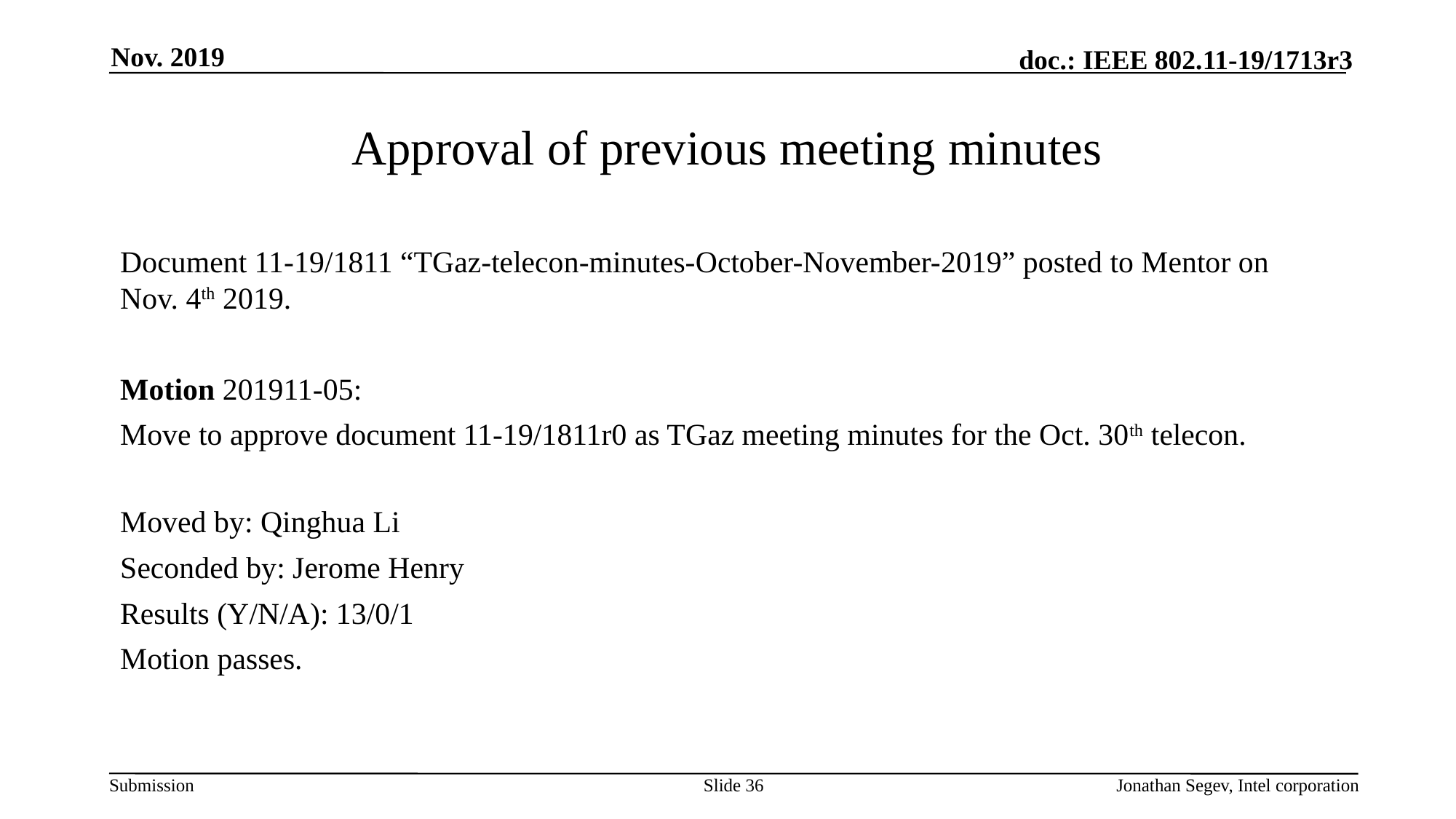

Nov. 2019
# Approval of previous meeting minutes
Document 11-19/1811 “TGaz-telecon-minutes-October-November-2019” posted to Mentor on Nov. 4th 2019.

Motion 201911-05:
Move to approve document 11-19/1811r0 as TGaz meeting minutes for the Oct. 30th telecon.

Moved by: Qinghua Li
Seconded by: Jerome Henry
Results (Y/N/A): 13/0/1
Motion passes.

Slide 36
Jonathan Segev, Intel corporation